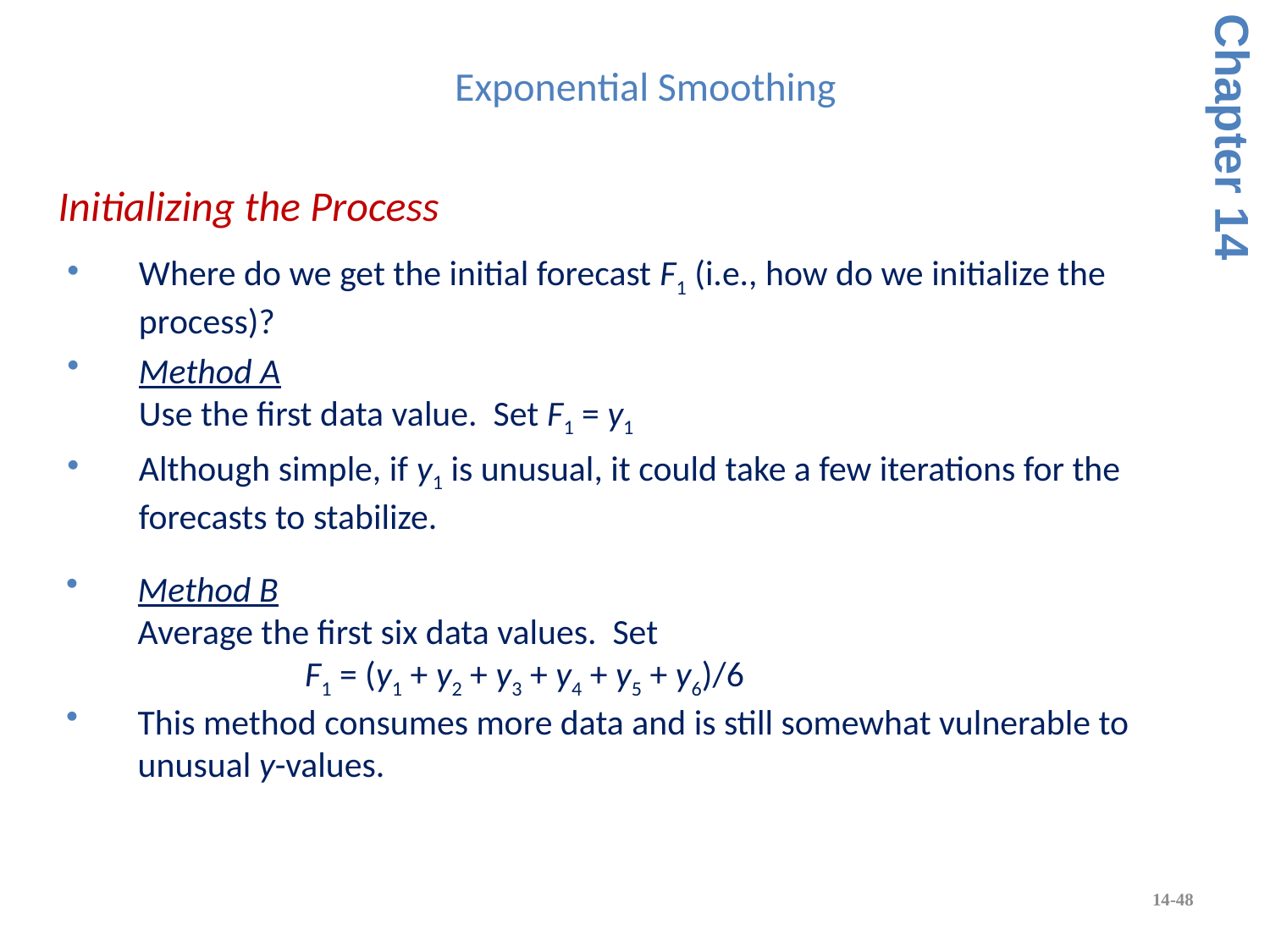

# Exponential Smoothing
Chapter 14
 Initializing the Process
Where do we get the initial forecast F1 (i.e., how do we initialize the process)?
Method A
Use the first data value.  Set F1 = y1
Although simple, if y1 is unusual, it could take a few iterations for the forecasts to stabilize.
Method B
Average the first six data values.  Set
	     F1 = (y1 + y2 + y3 + y4 + y5 + y6)/6
This method consumes more data and is still somewhat vulnerable to unusual y-values.
14-48